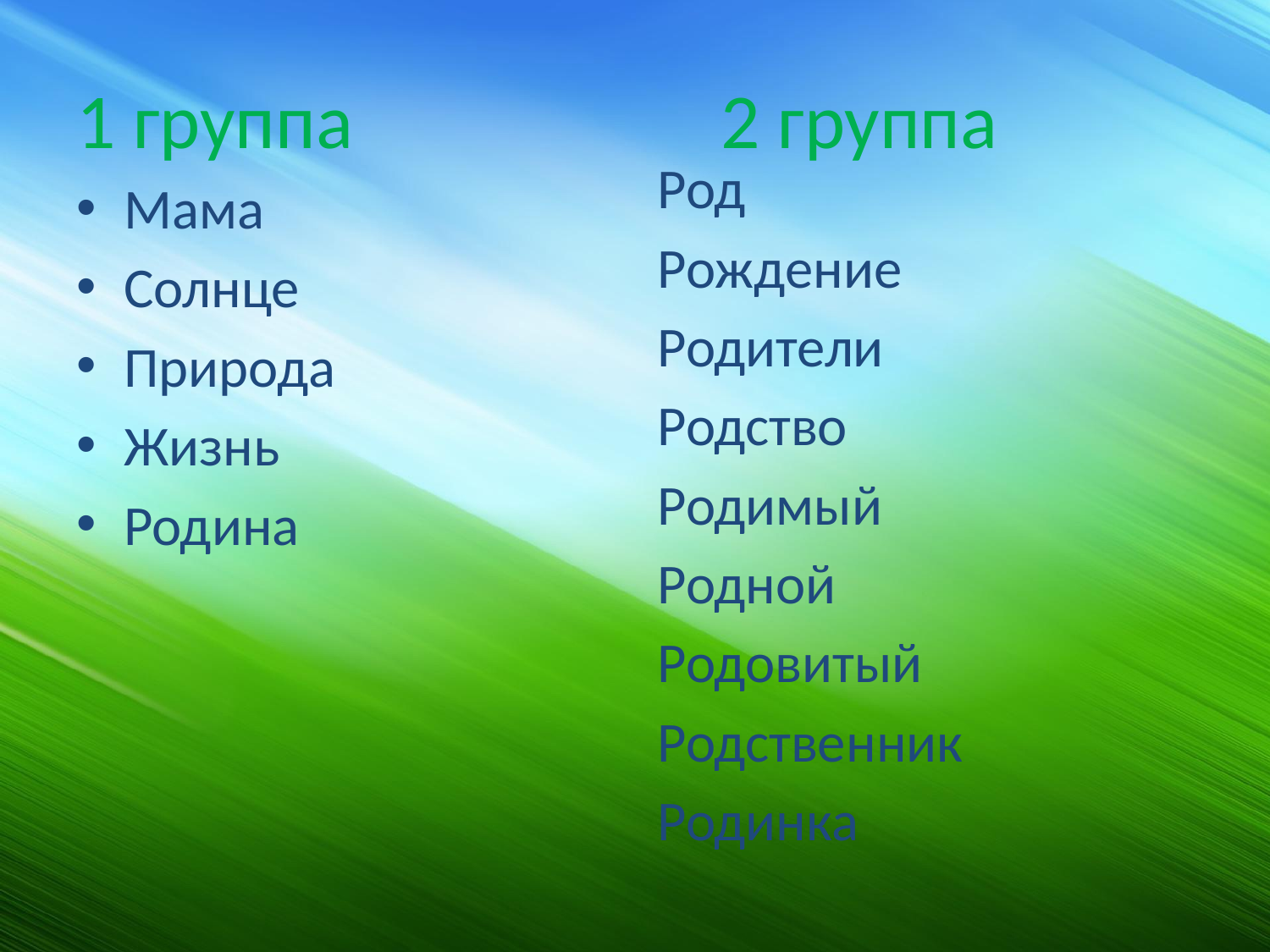

# 1 группа                     2 группа
Род
Рождение
Родители
Родство
Родимый
Родной
Родовитый
Родственник
Родинка

Мама
Солнце
Природа
Жизнь
Родина